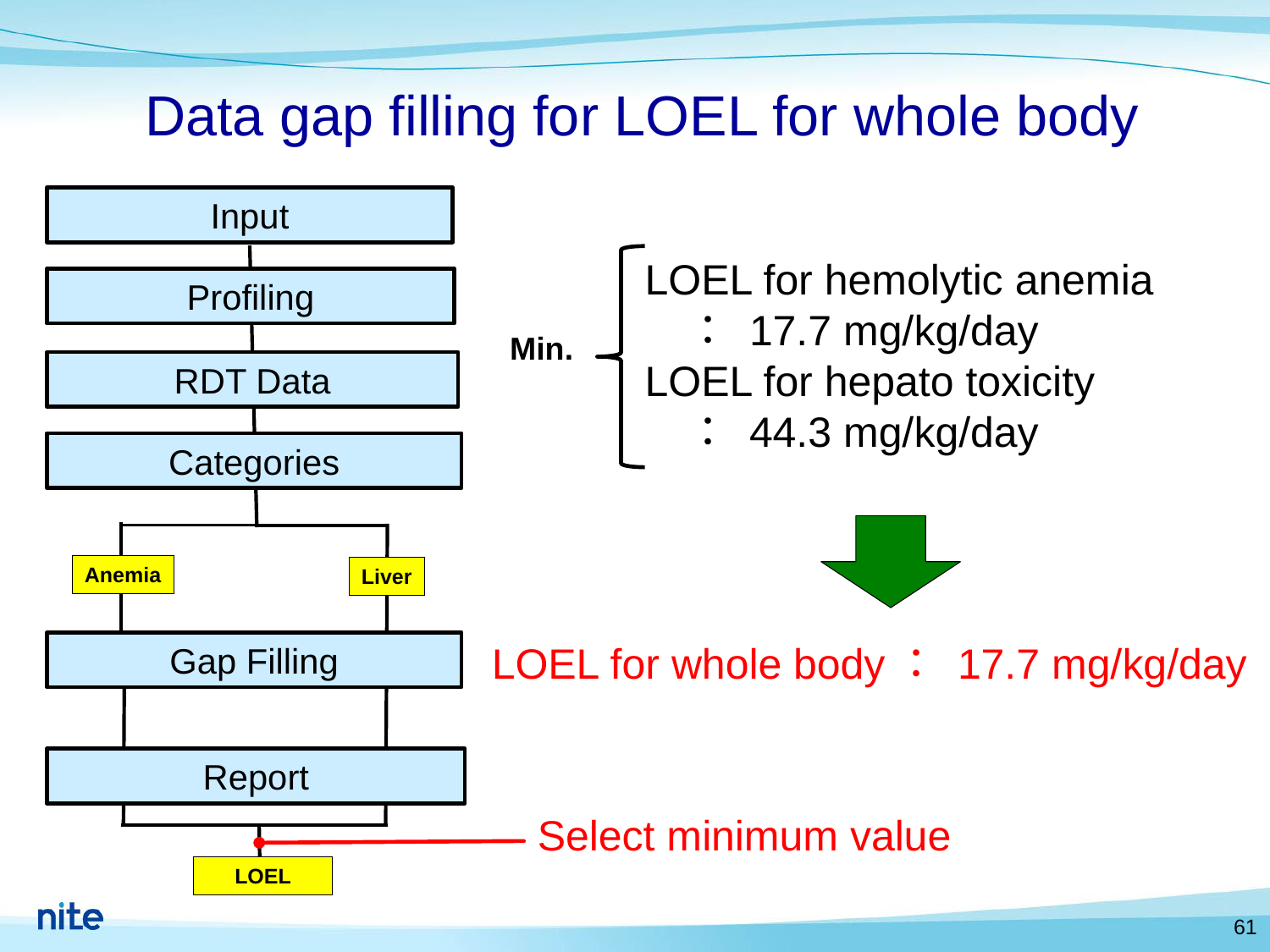

# Data gap filling for LOEL for whole body
Input

LOEL for hemolytic anemia
　： 17.7 mg/kg/day
LOEL for hepato toxicity
　： 44.3 mg/kg/day
Profiling
Min.
RDT Data
Categories

Anemia
Liver
LOEL for whole body： 17.7 mg/kg/day
Gap Filling
Report
Select minimum value
LOEL
61